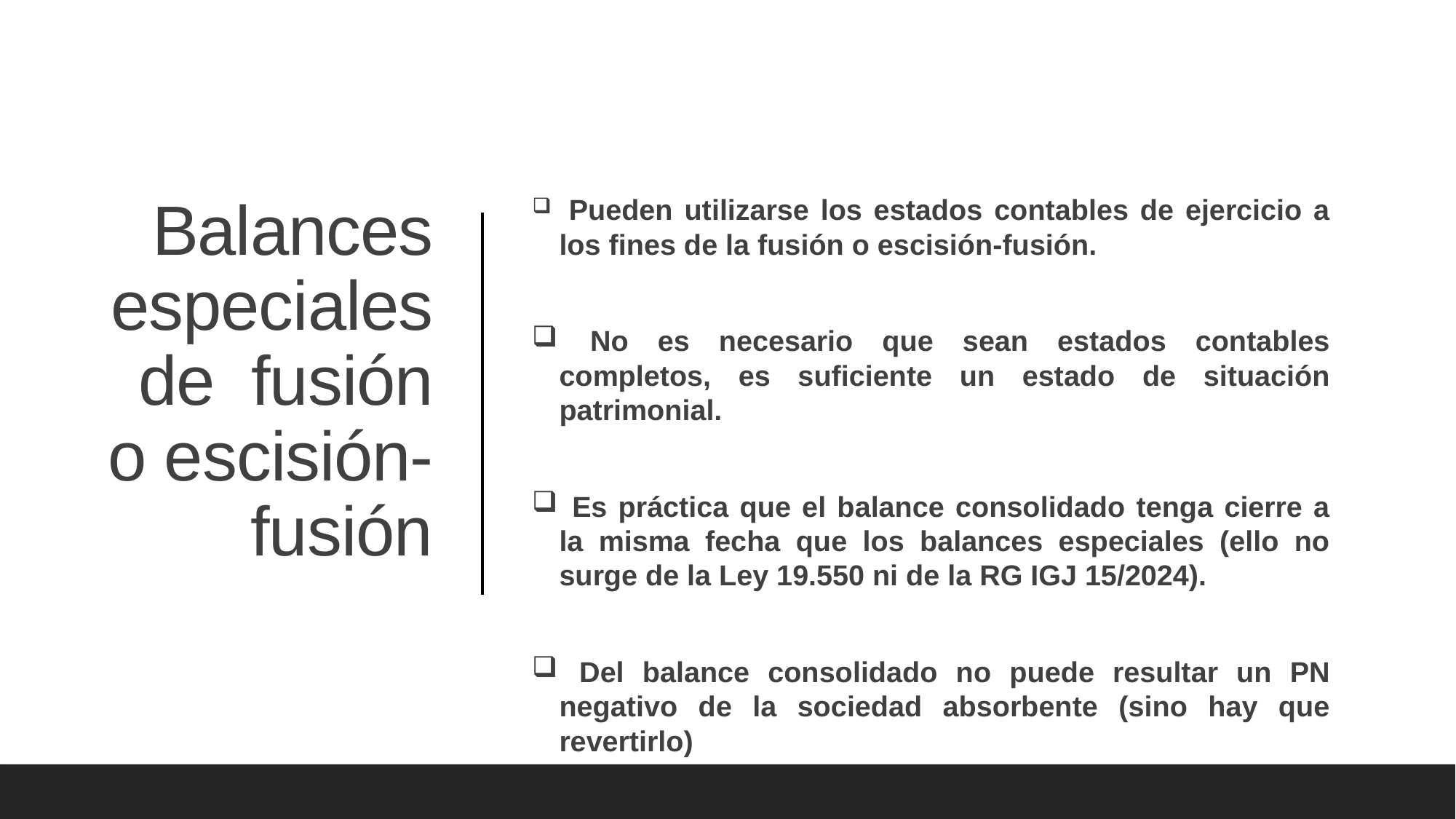

# Balances especiales de  fusión o escisión-fusión

 Pueden utilizarse los estados contables de ejercicio a los fines de la fusión o escisión-fusión.

 No es necesario que sean estados contables completos, es suficiente un estado de situación patrimonial.

 Es práctica que el balance consolidado tenga cierre a la misma fecha que los balances especiales (ello no surge de la Ley 19.550 ni de la RG IGJ 15/2024).

 Del balance consolidado no puede resultar un PN negativo de la sociedad absorbente (sino hay que revertirlo)